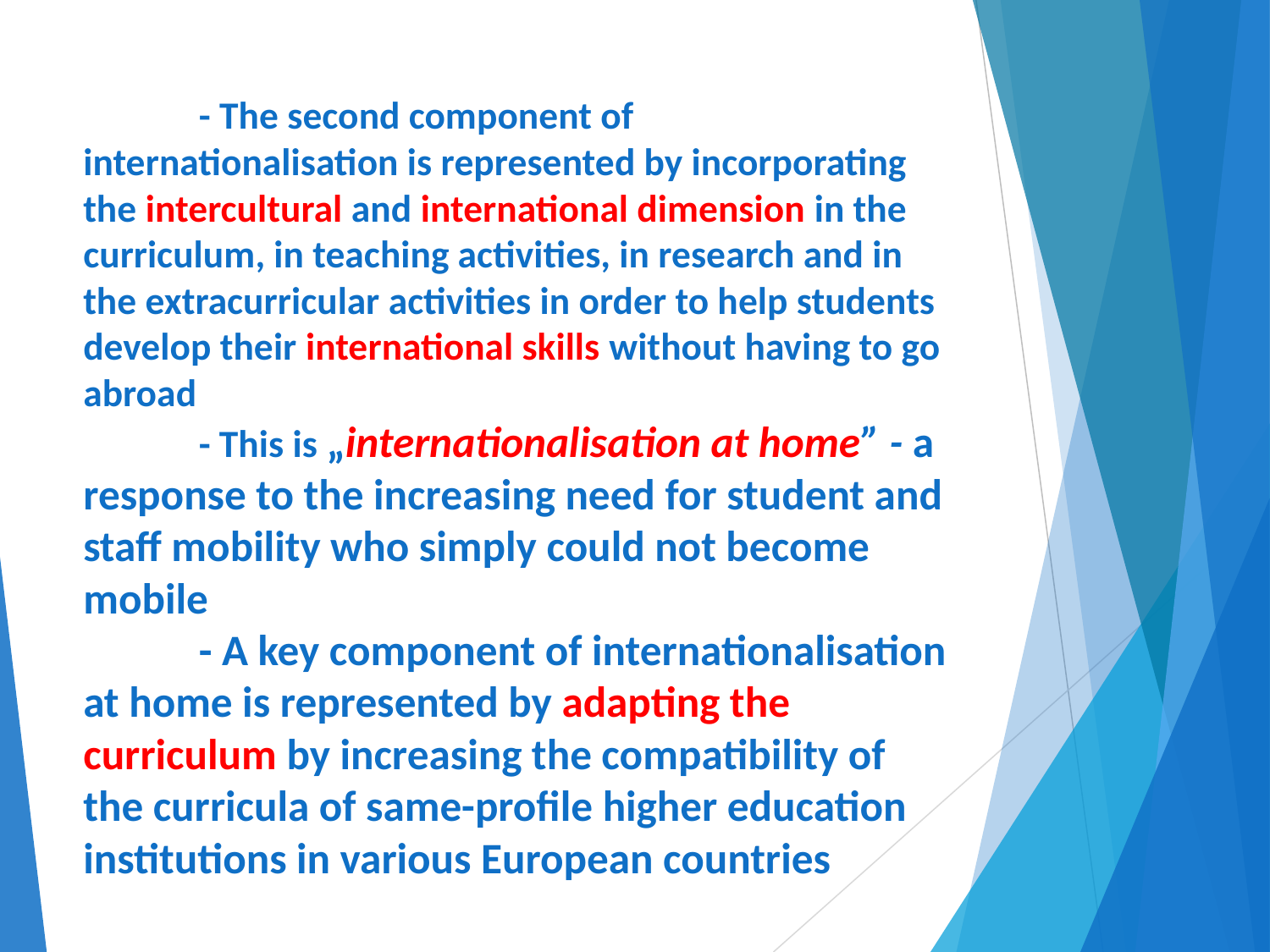

# - The second component of internationalisation is represented by incorporating the intercultural and international dimension in the curriculum, in teaching activities, in research and in the extracurricular activities in order to help students develop their international skills without having to go abroad - This is „internationalisation at home” - a response to the increasing need for student and staff mobility who simply could not become mobile - A key component of internationalisation at home is represented by adapting the curriculum by increasing the compatibility of the curricula of same-profile higher education institutions in various European countries